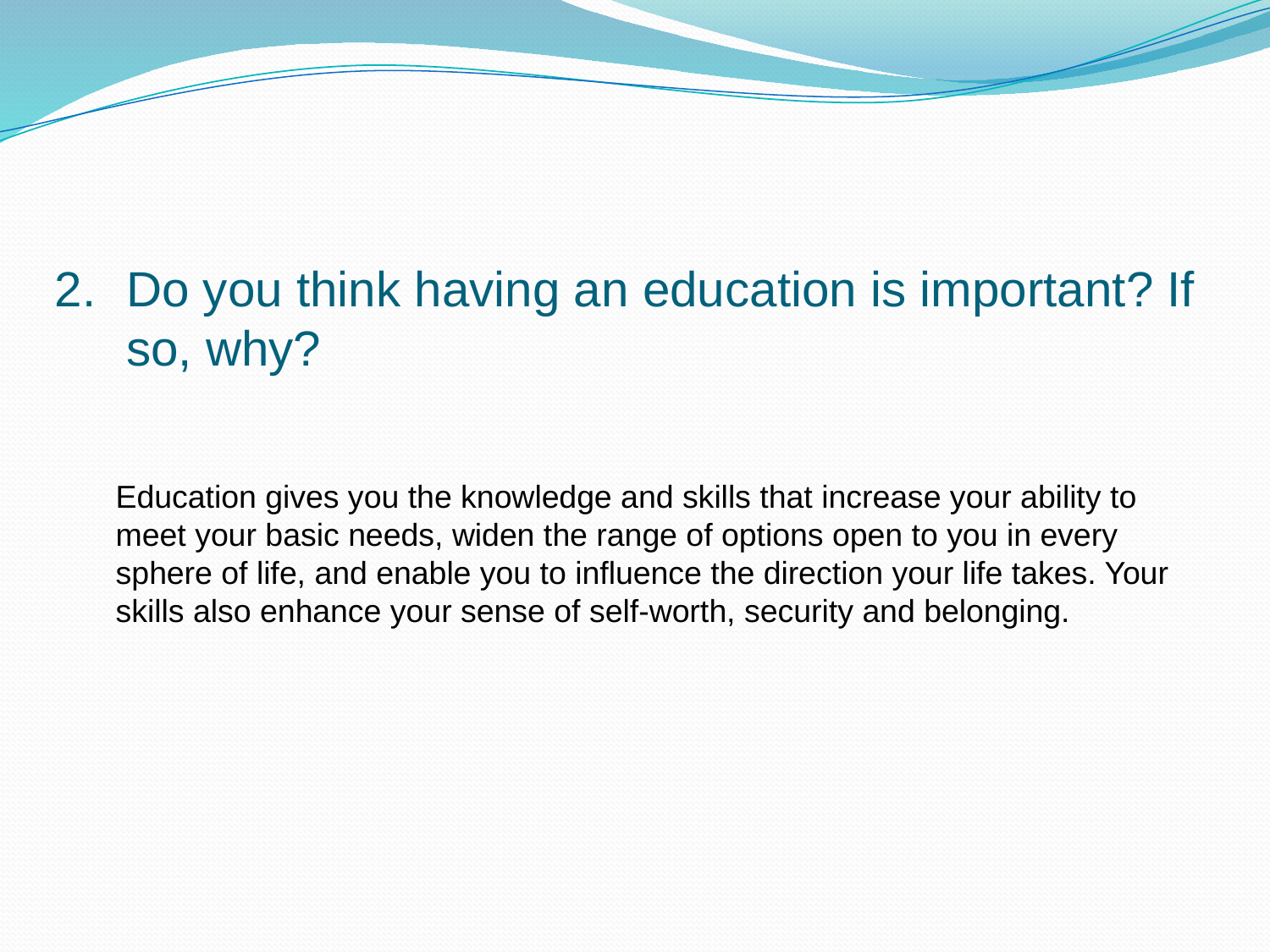

# Do you think having an education is important? If so, why?
	Education gives you the knowledge and skills that increase your ability to meet your basic needs, widen the range of options open to you in every sphere of life, and enable you to influence the direction your life takes. Your skills also enhance your sense of self-worth, security and belonging.